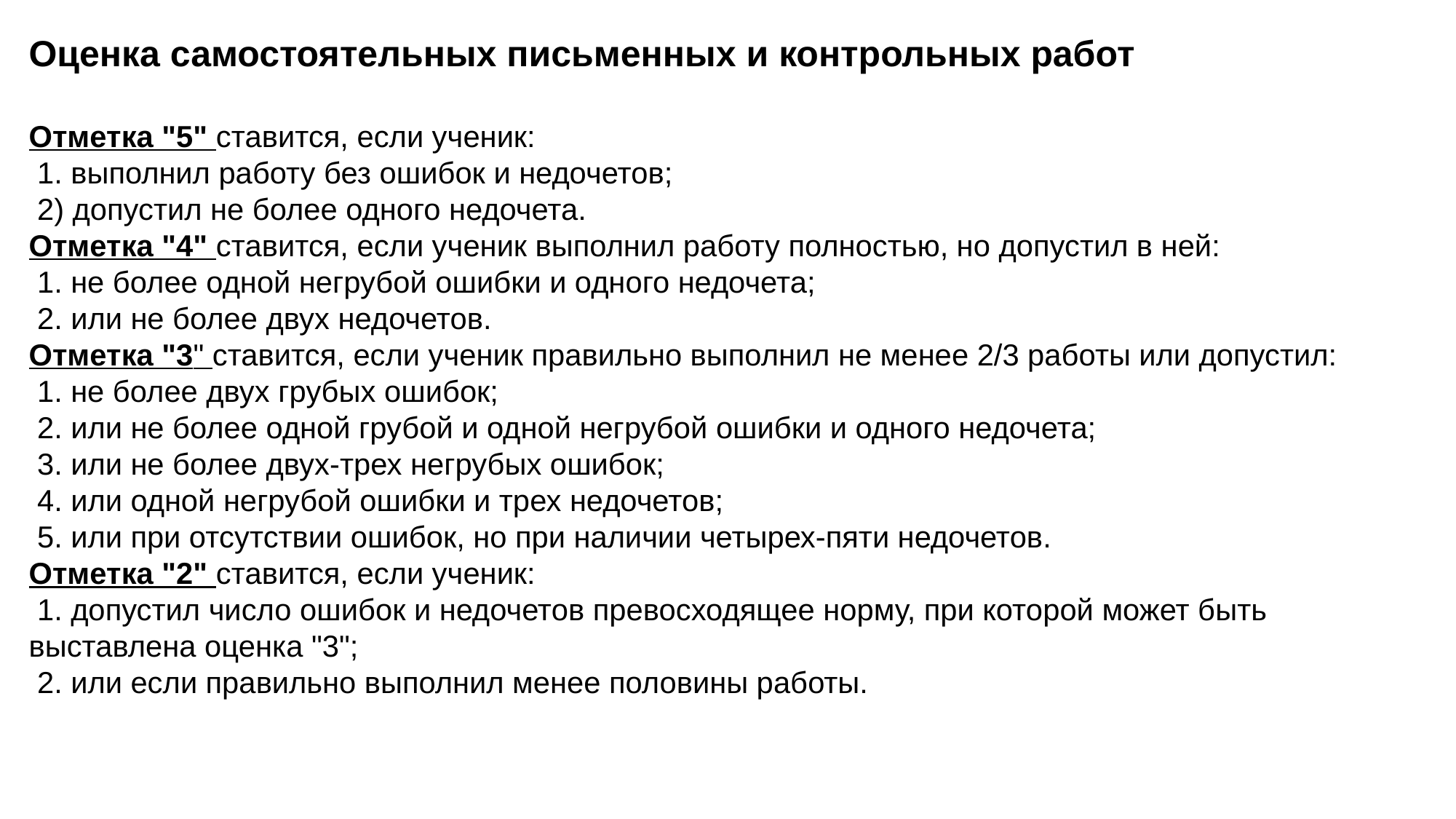

Оценка самостоятельных письменных и контрольных работ

Отметка "5" ставится, если ученик:
 1. выполнил работу без ошибок и недочетов;
 2) допустил не более одного недочета.
Отметка "4" ставится, если ученик выполнил работу полностью, но допустил в ней:
 1. не более одной негрубой ошибки и одного недочета;
 2. или не более двух недочетов.
Отметка "3" ставится, если ученик правильно выполнил не менее 2/3 работы или допустил:
 1. не более двух грубых ошибок;
 2. или не более одной грубой и одной негрубой ошибки и одного недочета;
 3. или не более двух-трех негрубых ошибок;
 4. или одной негрубой ошибки и трех недочетов;
 5. или при отсутствии ошибок, но при наличии четырех-пяти недочетов.
Отметка "2" ставится, если ученик:
 1. допустил число ошибок и недочетов превосходящее норму, при которой может быть выставлена оценка "3";
 2. или если правильно выполнил менее половины работы.